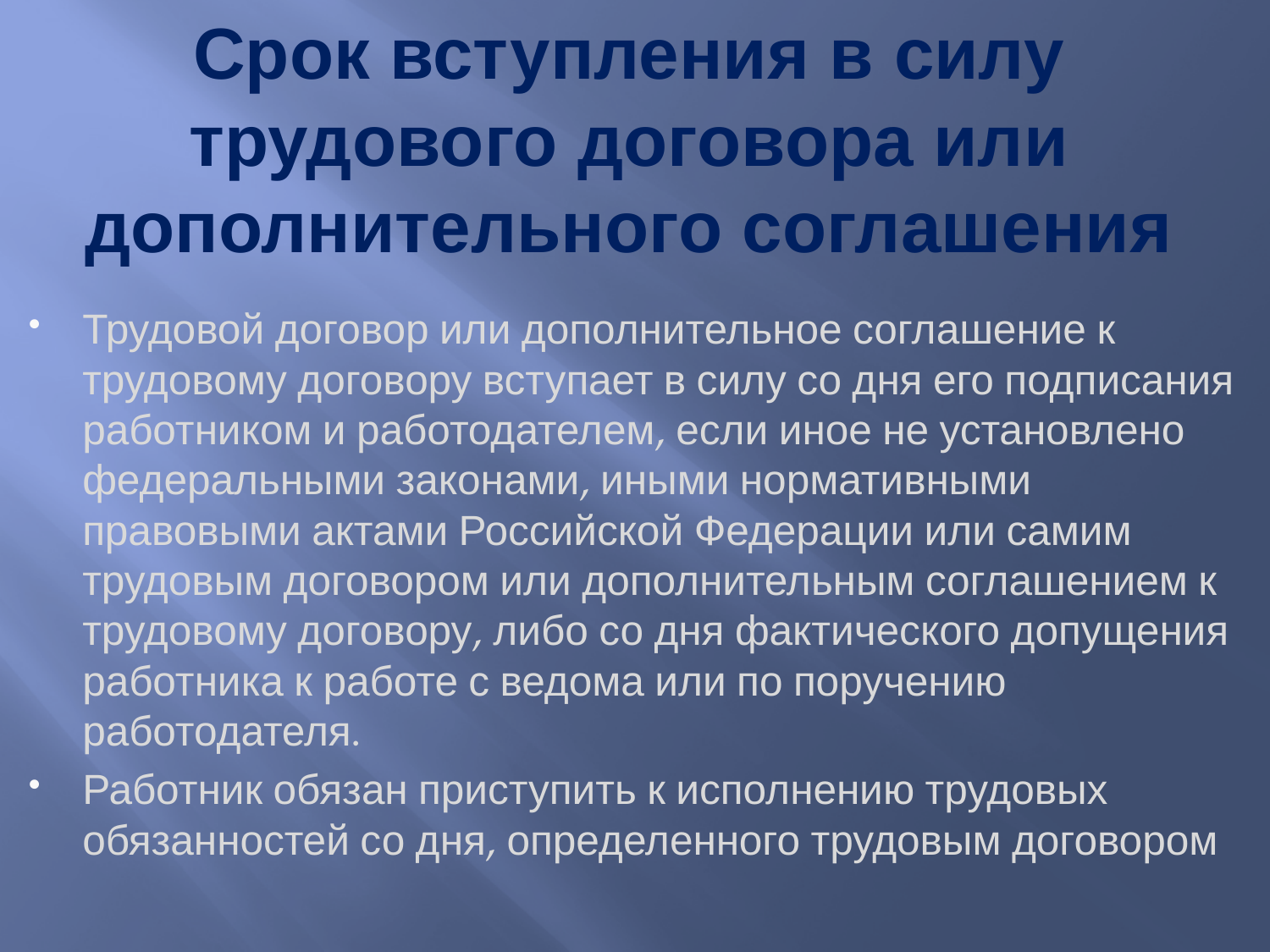

# Срок вступления в силу трудового договора или дополнительного соглашения
Трудовой договор или дополнительное соглашение к трудовому договору вступает в силу со дня его подписания работником и работодателем, если иное не установлено федеральными законами, иными нормативными правовыми актами Российской Федерации или самим трудовым договором или дополнительным соглашением к трудовому договору, либо со дня фактического допущения работника к работе с ведома или по поручению работодателя.
Работник обязан приступить к исполнению трудовых обязанностей со дня, определенного трудовым договором